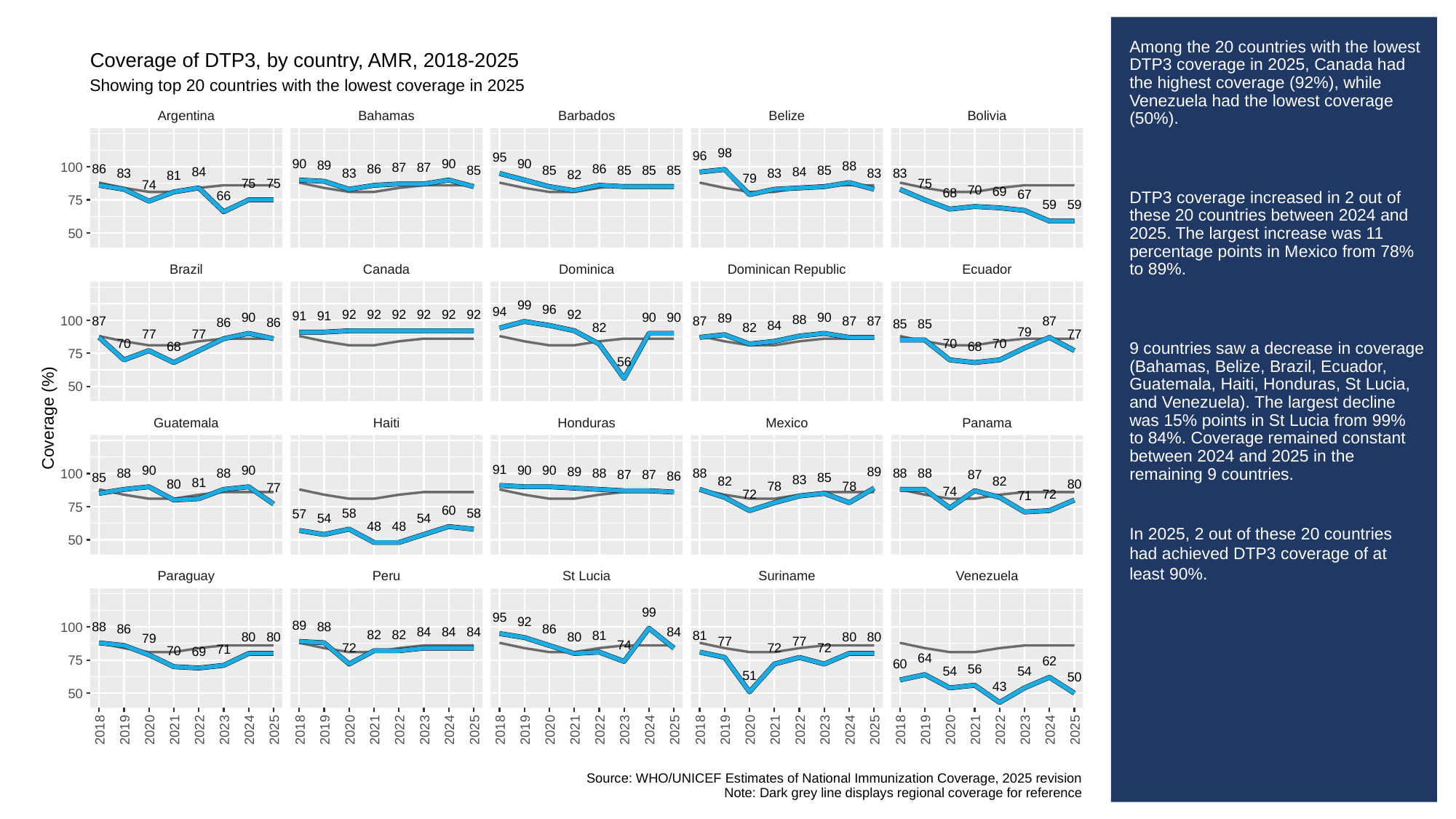

# Among the 20 countries with the lowest DTP3 coverage in 2025, Canada had the highest coverage (92%), while Venezuela had the lowest coverage (50%).

DTP3 coverage increased in 2 out of these 20 countries between 2024 and 2025. The largest increase was 11 percentage points in Mexico from 78% to 89%.

9 countries saw a decrease in coverage (Bahamas, Belize, Brazil, Ecuador, Guatemala, Haiti, Honduras, St Lucia, and Venezuela). The largest decline was 15% points in St Lucia from 99% to 84%. Coverage remained constant between 2024 and 2025 in the remaining 9 countries.

In 2025, 2 out of these 20 countries had achieved DTP3 coverage of at least 90%.

Coverage of DTP3, by country, AMR, 2018-2025
Showing top 20 countries with the lowest coverage in 2025
Argentina
Bahamas
Barbados
Belize
Bolivia

98

96
95
90
90
90
89
88
100
87
87
86
86
86
85
85
85
85
85
85
84
84

83
83
83
83
83
82

81
79

75
75
75
74

70

69
68
67

66
75
59
59

50

Brazil
Canada
Dominica
Dominican Republic
Ecuador

99

96
94
92
92
92
92
92
92
92
91
91
90
90
90
90
89
88
100
87
87
87
87
87
86
86
85
85
84

82
82
79
77
77
77

70
70
70
68
68
75

56

50

Coverage (%)
Guatemala
Haiti
Honduras
Mexico
Panama

91
90
90
90
90
89
89
88
88
88
88
88
88
100
87
87
87
86
85
85

83
82
82
81
80
80
78
78
77

74

72
72

71
75
60

58
58
57
54
54
48
48

50

Paraguay
Peru
St Lucia
Suriname
Venezuela

99

95
92
89
88
88
100
86
86
84
84
84
84

82
82
81
81
80
80
80
80
80
79
77
77
74

72
72
72

71
70
69

64
75
62
60

56
54
54
51
50

43
50

2018
2019
2020
2021
2022
2023
2024
2025
2018
2019
2020
2021
2022
2023
2024
2025
2018
2019
2020
2021
2022
2023
2024
2025
2018
2019
2020
2021
2022
2023
2024
2025
2018
2019
2020
2021
2022
2023
2024
2025
Source: WHO/UNICEF Estimates of National Immunization Coverage, 2025 revision
Note: Dark grey line displays regional coverage for reference